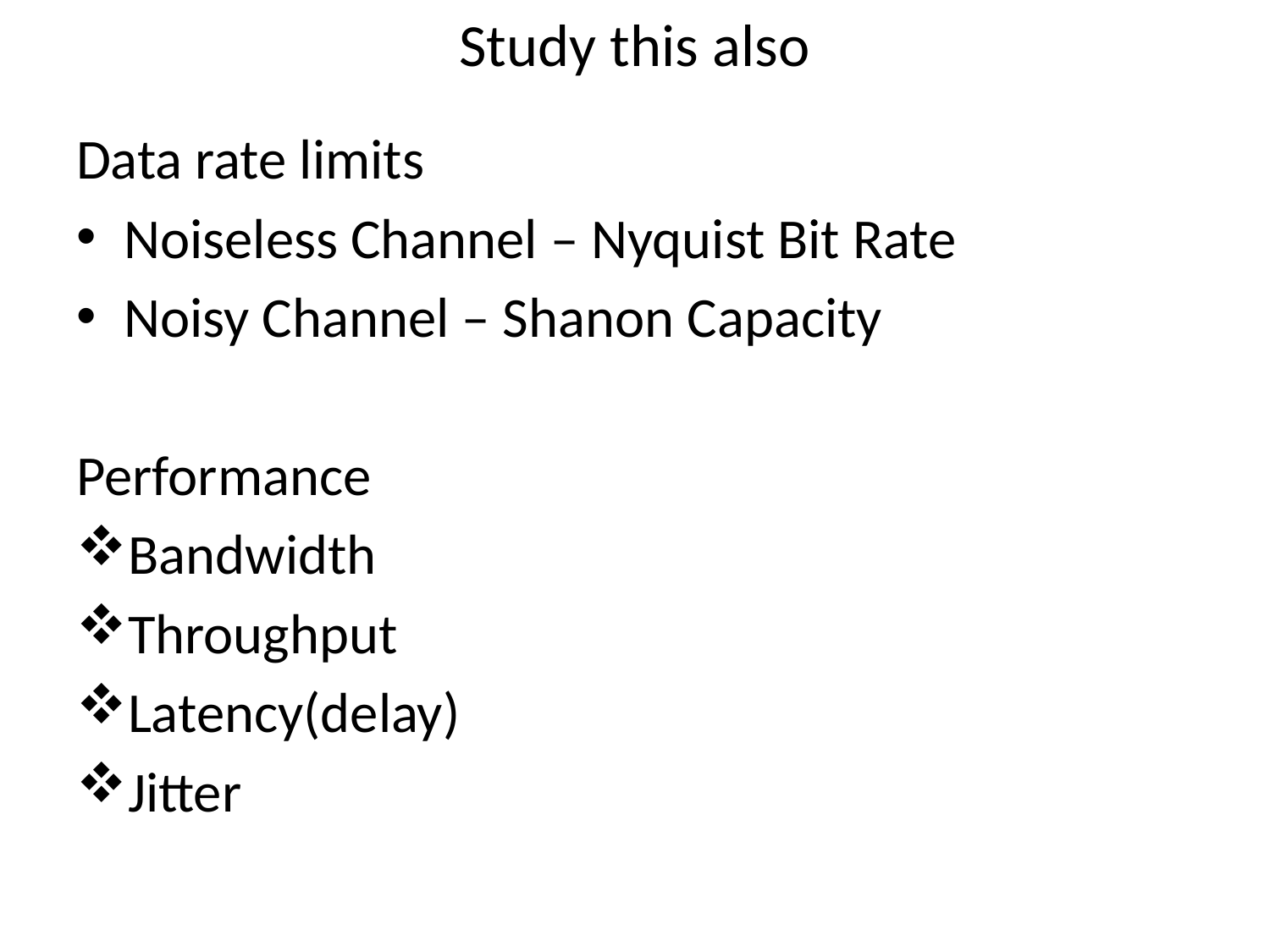

# Study this also
Data rate limits
Noiseless Channel – Nyquist Bit Rate
Noisy Channel – Shanon Capacity

Performance
Bandwidth
Throughput
Latency(delay)
Jitter